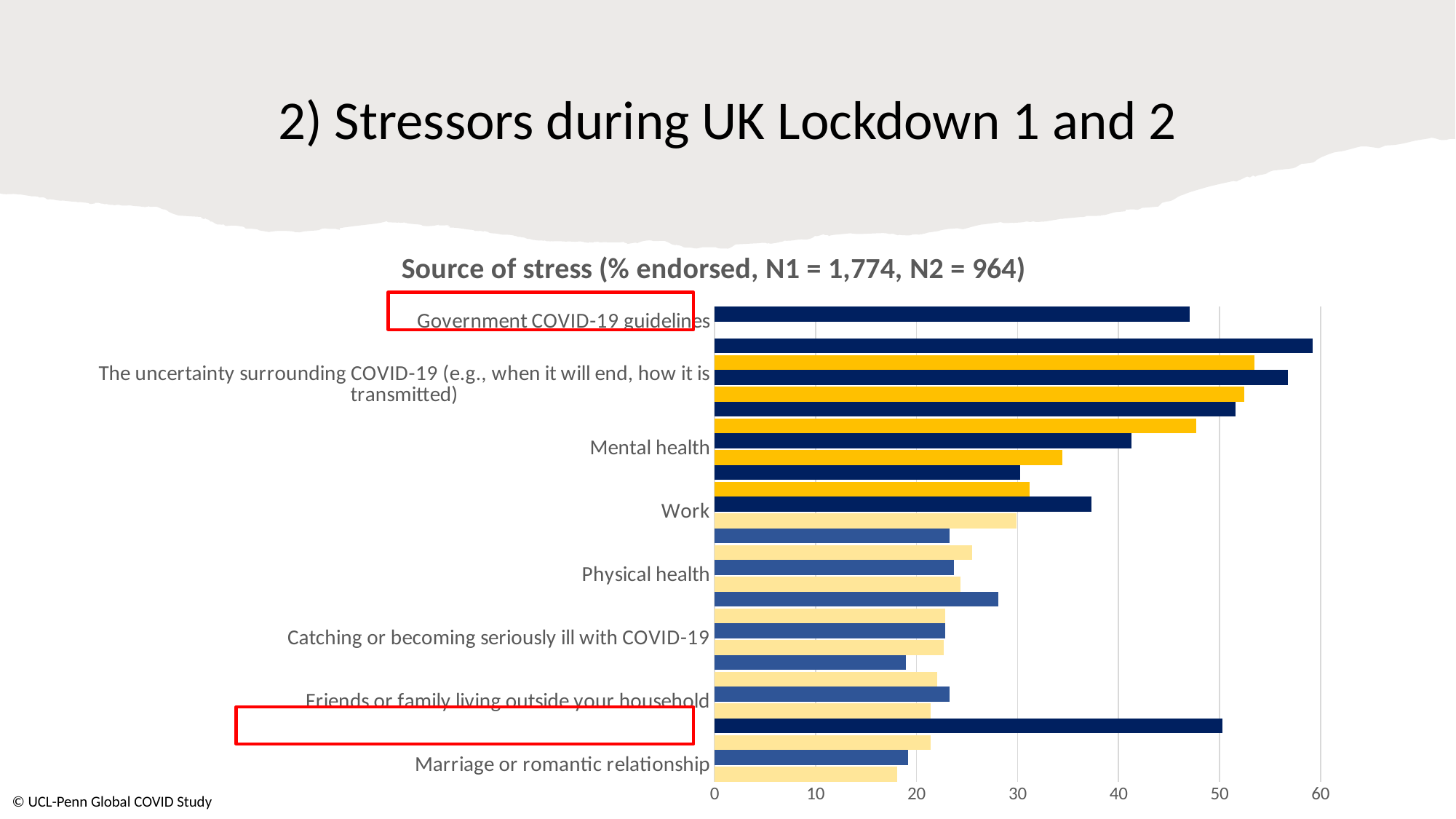

2) Stressors during UK Lockdown 1 and 2

[unsupported chart]

© UCL-Penn Global COVID Study